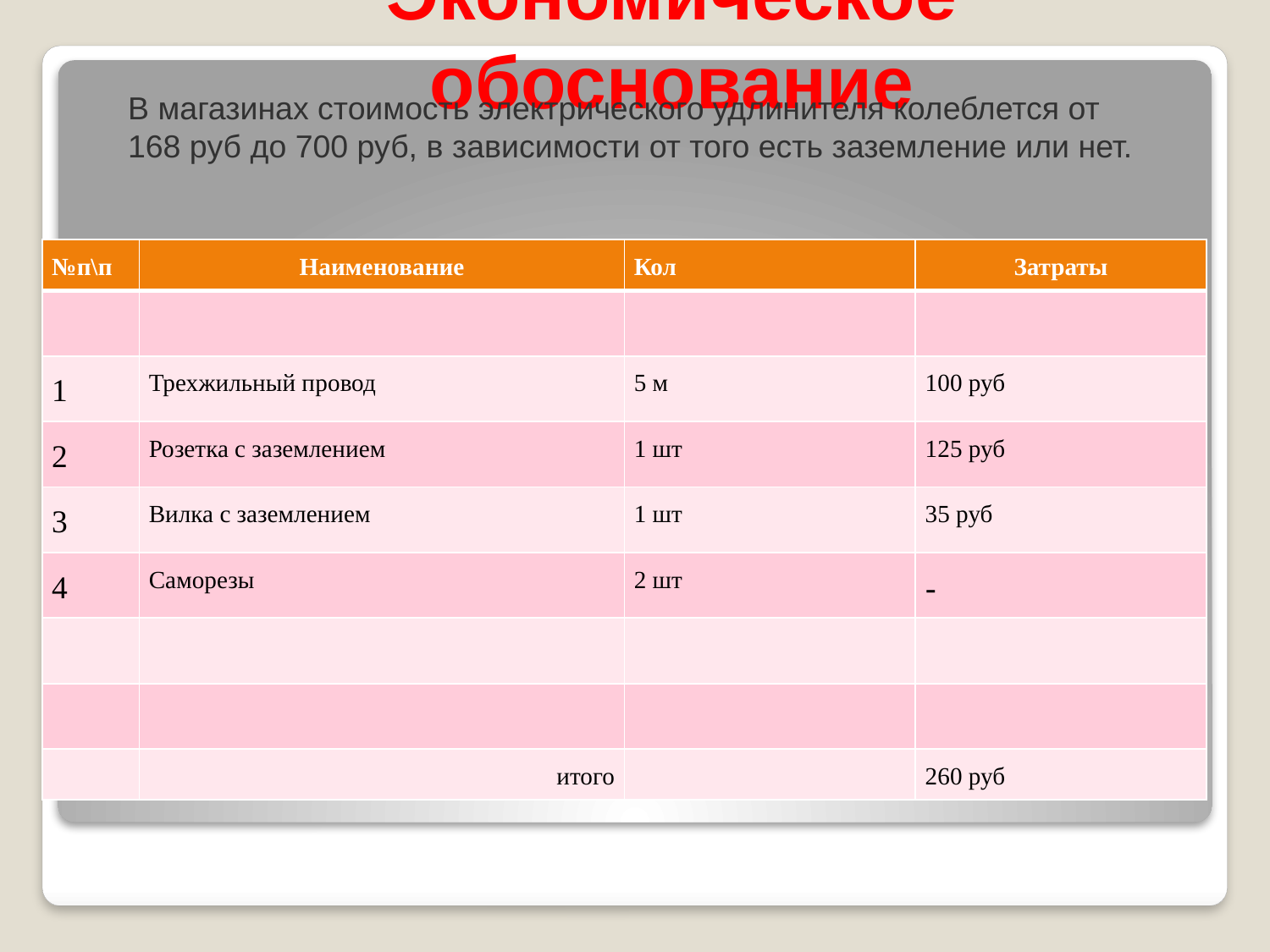

# Экономическое обоснование
В магазинах стоимость электрического удлинителя колеблется от 168 руб до 700 руб, в зависимости от того есть заземление или нет.
| №п\п | Наименование | Кол | Затраты |
| --- | --- | --- | --- |
|  |  |  |  |
| 1 | Трехжильный провод | 5 м | 100 руб |
| 2 | Розетка с заземлением | 1 шт | 125 руб |
| 3 | Вилка с заземлением | 1 шт | 35 руб |
| 4 | Саморезы | 2 шт | - |
|  |  |  |  |
|  |  |  |  |
|  | итого |  | 260 руб |